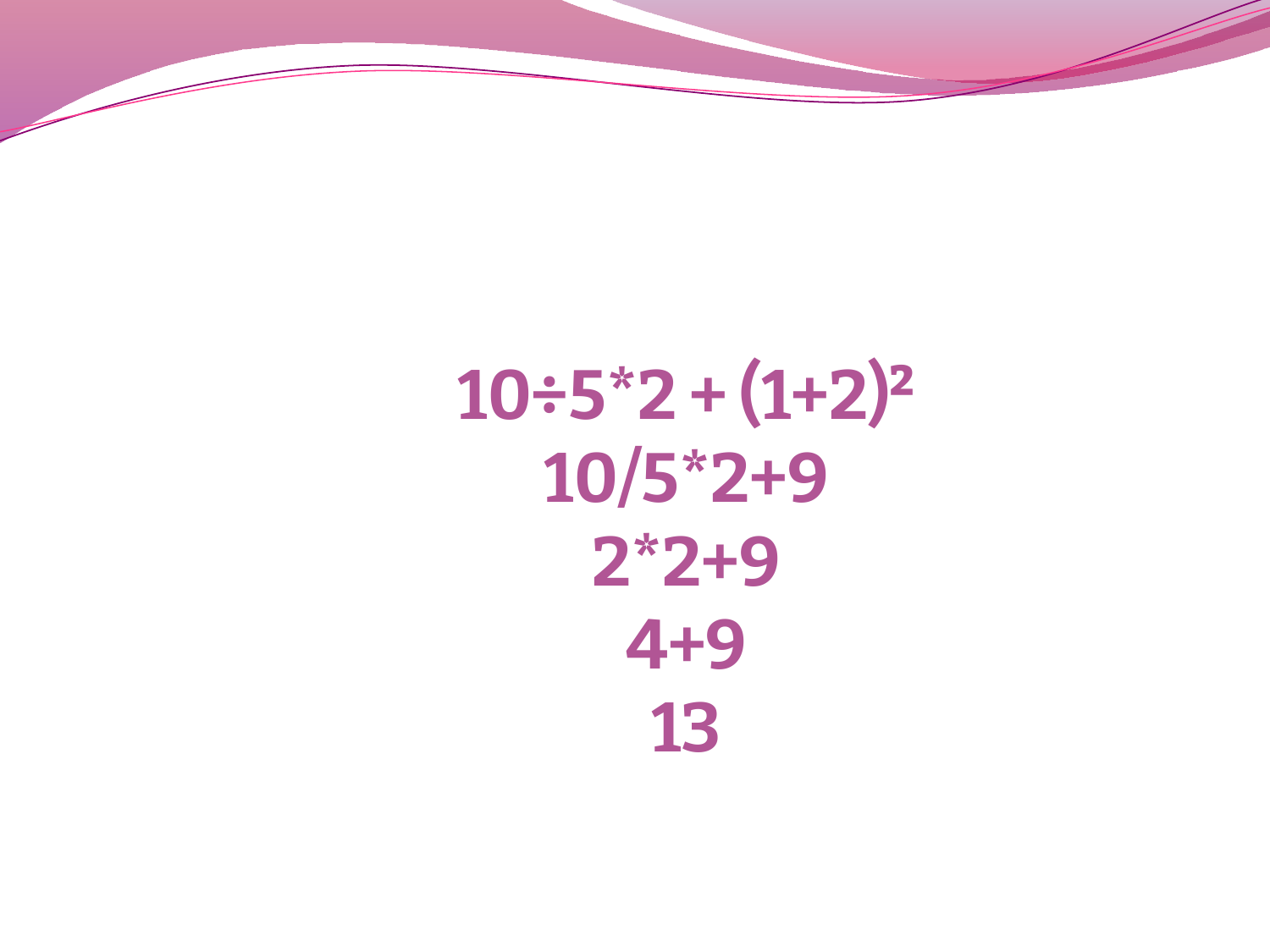

# 10÷5*2 + (1+2)² 10/5*2+9 2*2+9 4+9 13